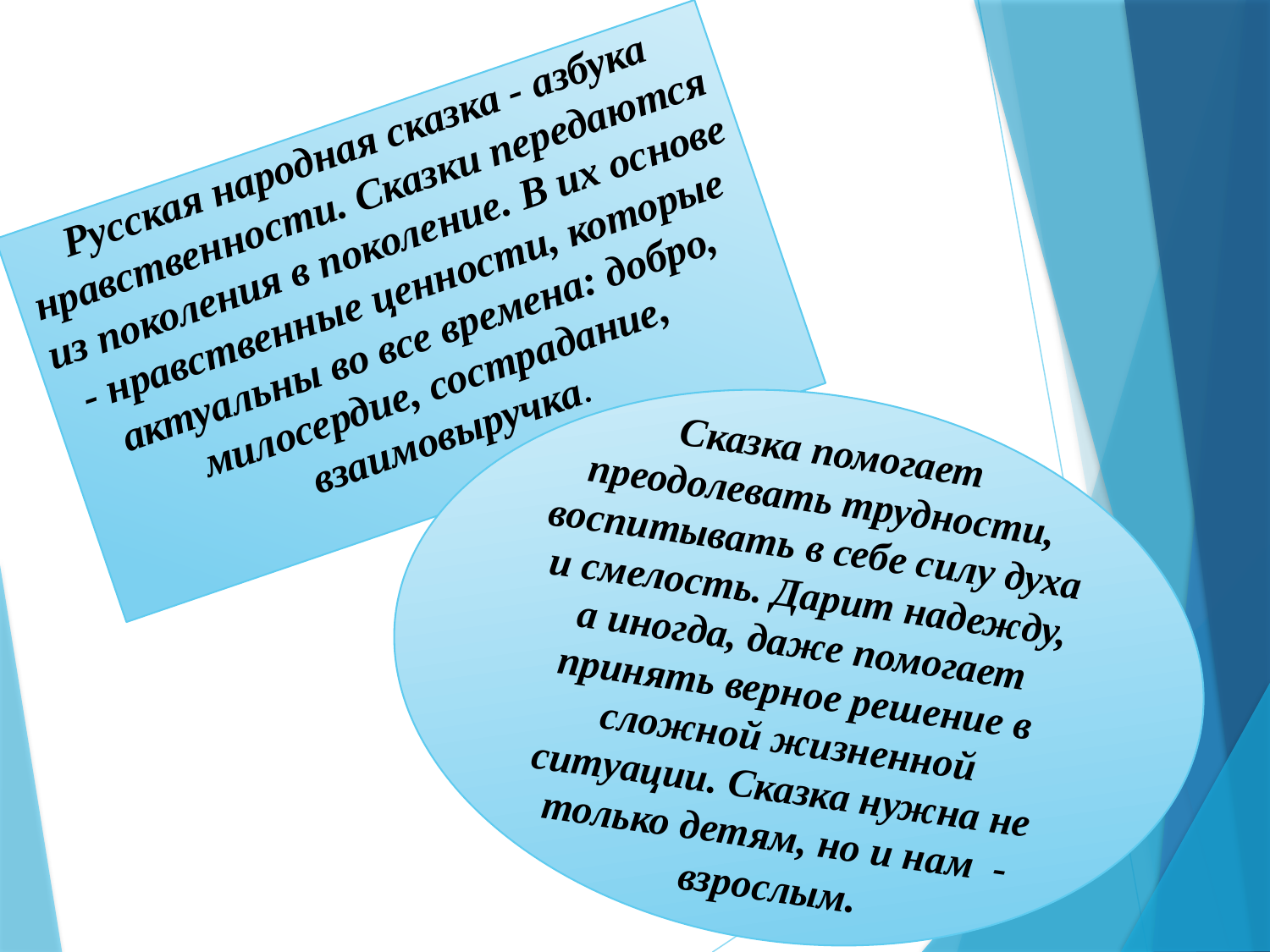

Русская народная сказка - азбука нравственности. Сказки передаются из поколения в поколение. В их основе - нравственные ценности, которые актуальны во все времена: добро, милосердие, сострадание, взаимовыручка.

 Сказка помогает преодолевать трудности, воспитывать в себе силу духа и смелость. Дарит надежду, а иногда, даже помогает принять верное решение в сложной жизненной ситуации. Сказка нужна не только детям, но и нам  - взрослым.